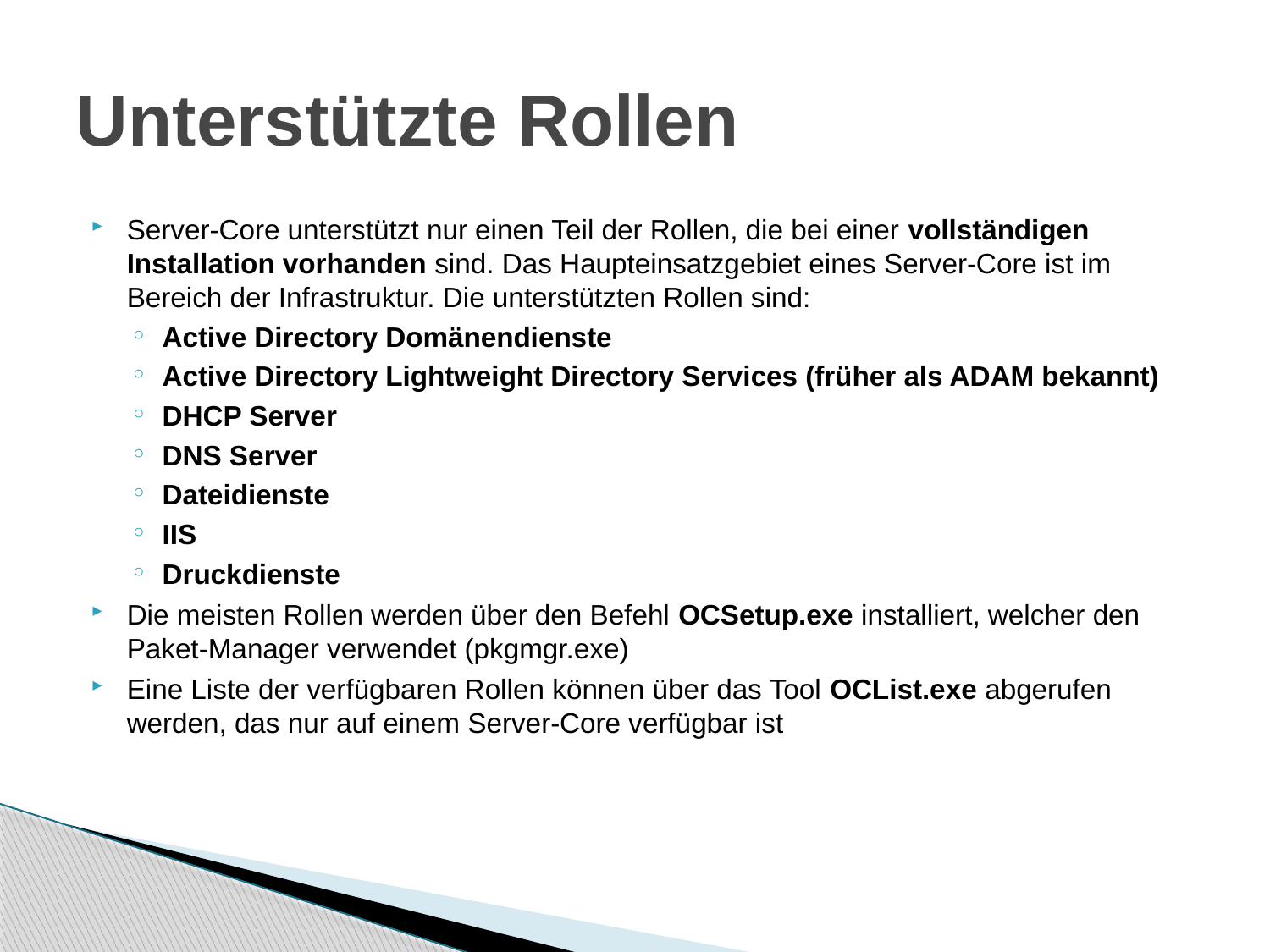

# Unterstützte Rollen
Server-Core unterstützt nur einen Teil der Rollen, die bei einer vollständigen Installation vorhanden sind. Das Haupteinsatzgebiet eines Server-Core ist im Bereich der Infrastruktur. Die unterstützten Rollen sind:
Active Directory Domänendienste
Active Directory Lightweight Directory Services (früher als ADAM bekannt)
DHCP Server
DNS Server
Dateidienste
IIS
Druckdienste
Die meisten Rollen werden über den Befehl OCSetup.exe installiert, welcher den Paket-Manager verwendet (pkgmgr.exe)
Eine Liste der verfügbaren Rollen können über das Tool OCList.exe abgerufen werden, das nur auf einem Server-Core verfügbar ist